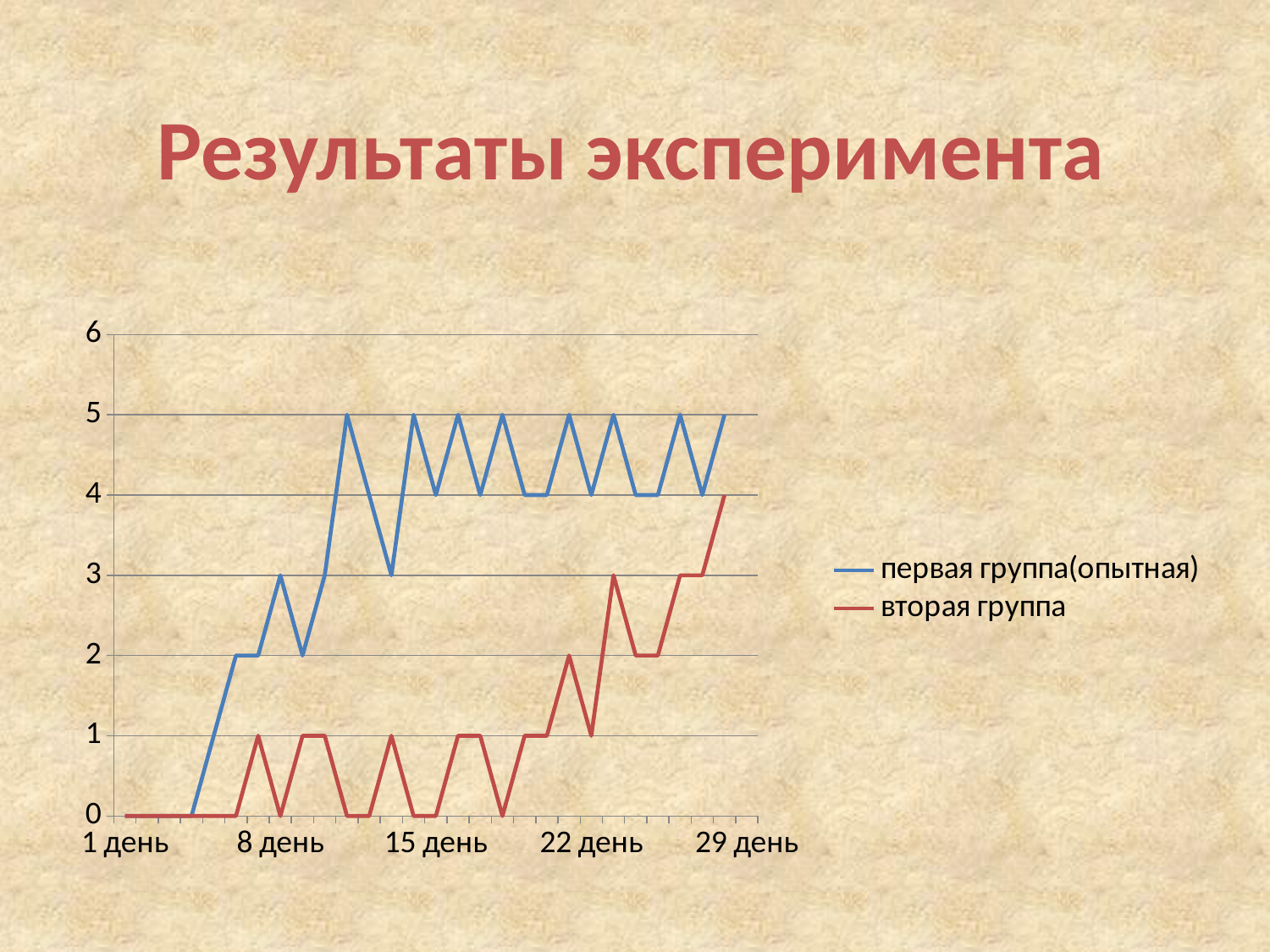

Результаты эксперимента

### Chart

| Category | первая группа(опытная) | вторая группа |
|---|---|---|
| 1 день | 0.0 | 0.0 |
|  | 0.0 | 0.0 |
|  | 0.0 | 0.0 |
|  | 0.0 | 0.0 |
|  | 1.0 | 0.0 |
|  | 2.0 | 0.0 |
|  | 2.0 | 1.0 |
| 8 день | 3.0 | 0.0 |
|  | 2.0 | 1.0 |
|  | 3.0 | 1.0 |
|  | 5.0 | 0.0 |
|  | 4.0 | 0.0 |
|  | 3.0 | 1.0 |
|  | 5.0 | 0.0 |
| 15 день | 4.0 | 0.0 |
|  | 5.0 | 1.0 |
|  | 4.0 | 1.0 |
|  | 5.0 | 0.0 |
|  | 4.0 | 1.0 |
|  | 4.0 | 1.0 |
|  | 5.0 | 2.0 |
| 22 день | 4.0 | 1.0 |
|  | 5.0 | 3.0 |
|  | 4.0 | 2.0 |
|  | 4.0 | 2.0 |
|  | 5.0 | 3.0 |
|  | 4.0 | 3.0 |
|  | 5.0 | 4.0 |
| 29 день | None | None |